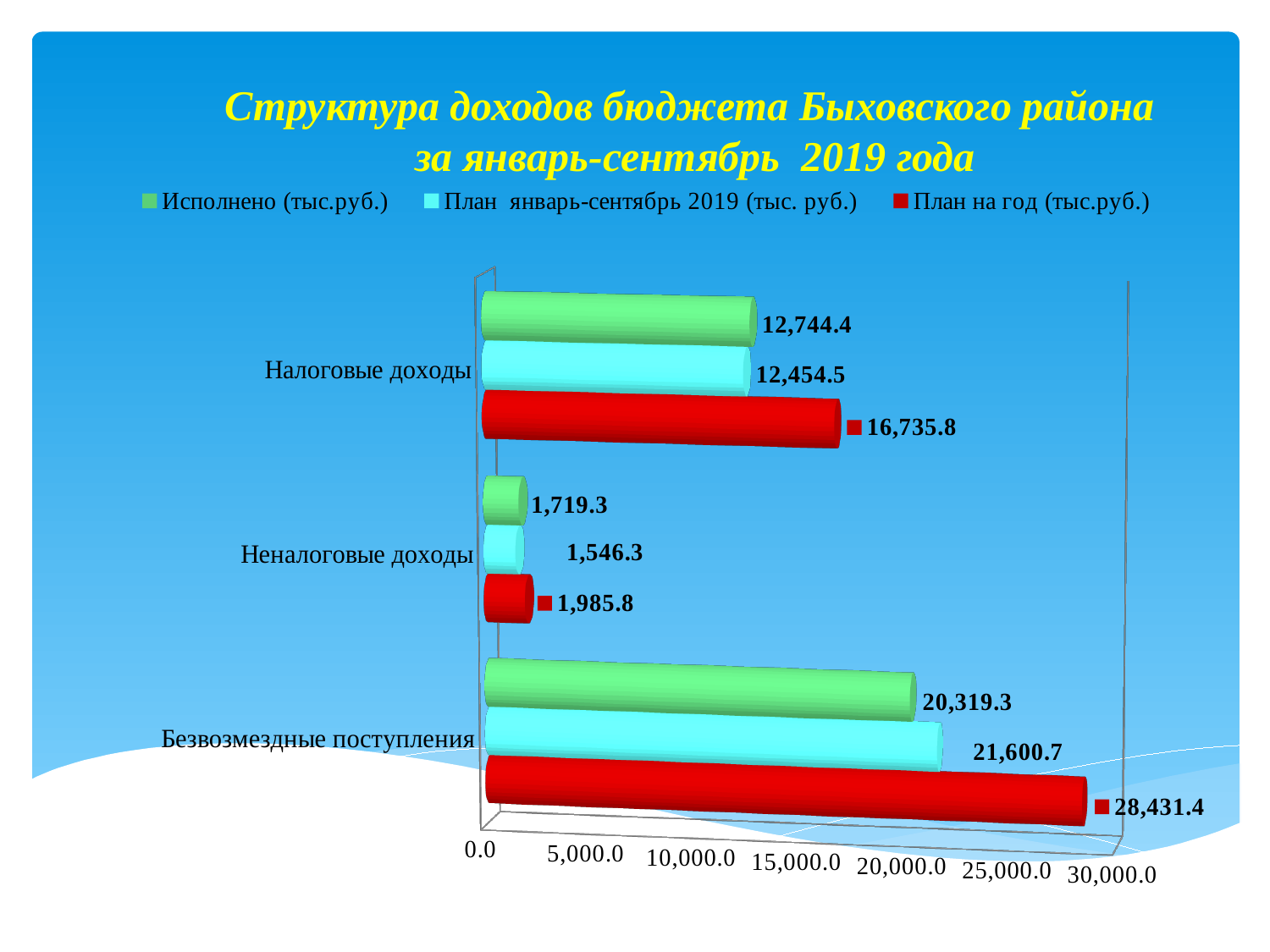

Структура доходов бюджета Быховского района
за январь-сентябрь  2019 года

[unsupported chart]